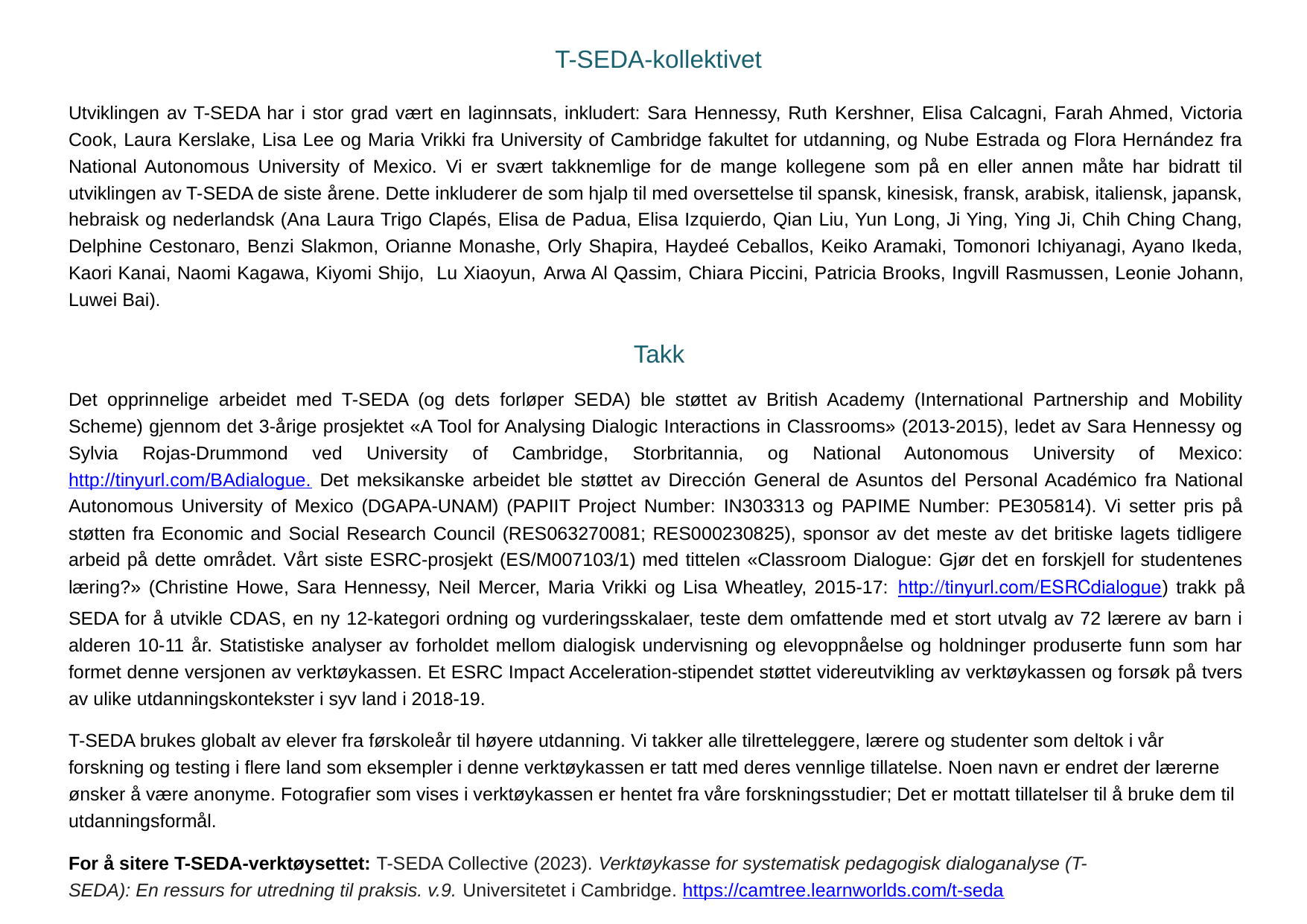

T-SEDA-kollektivet

Utviklingen av T-SEDA har i stor grad vært en laginnsats, inkludert: Sara Hennessy, Ruth Kershner, Elisa Calcagni, Farah Ahmed, Victoria Cook, Laura Kerslake, Lisa Lee og Maria Vrikki fra University of Cambridge fakultet for utdanning, og Nube Estrada og Flora Hernández fra National Autonomous University of Mexico. Vi er svært takknemlige for de mange kollegene som på en eller annen måte har bidratt til utviklingen av T-SEDA de siste årene. Dette inkluderer de som hjalp til med oversettelse til spansk, kinesisk, fransk, arabisk, italiensk, japansk, hebraisk og nederlandsk (Ana Laura Trigo Clapés, Elisa de Padua, Elisa Izquierdo, Qian Liu, Yun Long, Ji Ying, Ying Ji, Chih Ching Chang, Delphine Cestonaro, Benzi Slakmon, Orianne Monashe, Orly Shapira, Haydeé Ceballos, Keiko Aramaki, Tomonori Ichiyanagi, Ayano Ikeda, Kaori Kanai, Naomi Kagawa, Kiyomi Shijo,  Lu Xiaoyun, Arwa Al Qassim, Chiara Piccini, Patricia Brooks, Ingvill Rasmussen, Leonie Johann, Luwei Bai).

Takk

Det opprinnelige arbeidet med T-SEDA (og dets forløper SEDA) ble støttet av British Academy (International Partnership and Mobility Scheme) gjennom det 3-årige prosjektet «A Tool for Analysing Dialogic Interactions in Classrooms» (2013-2015), ledet av Sara Hennessy og Sylvia Rojas-Drummond ved University of Cambridge, Storbritannia, og National Autonomous University of Mexico: http://tinyurl.com/BAdialogue. Det meksikanske arbeidet ble støttet av Dirección General de Asuntos del Personal Académico fra National Autonomous University of Mexico (DGAPA-UNAM) (PAPIIT Project Number: IN303313 og PAPIME Number: PE305814). Vi setter pris på støtten fra Economic and Social Research Council (RES063270081; RES000230825), sponsor av det meste av det britiske lagets tidligere arbeid på dette området. Vårt siste ESRC-prosjekt (ES/M007103/1) med tittelen «Classroom Dialogue: Gjør det en forskjell for studentenes læring?» (Christine Howe, Sara Hennessy, Neil Mercer, Maria Vrikki og Lisa Wheatley, 2015-17: http://tinyurl.com/ESRCdialogue) trakk på SEDA for å utvikle CDAS, en ny 12-kategori ordning og vurderingsskalaer, teste dem omfattende med et stort utvalg av 72 lærere av barn i alderen 10-11 år. Statistiske analyser av forholdet mellom dialogisk undervisning og elevoppnåelse og holdninger produserte funn som har formet denne versjonen av verktøykassen. Et ESRC Impact Acceleration-stipendet støttet videreutvikling av verktøykassen og forsøk på tvers av ulike utdanningskontekster i syv land i 2018-19.

T-SEDA brukes globalt av elever fra førskoleår til høyere utdanning. Vi takker alle tilretteleggere, lærere og studenter som deltok i vår forskning og testing i flere land som eksempler i denne verktøykassen er tatt med deres vennlige tillatelse. Noen navn er endret der lærerne ønsker å være anonyme. Fotografier som vises i verktøykassen er hentet fra våre forskningsstudier; Det er mottatt tillatelser til å bruke dem til utdanningsformål.

For å sitere T-SEDA-verktøysettet: T-SEDA Collective (2023). Verktøykasse for systematisk pedagogisk dialoganalyse (T-SEDA): En ressurs for utredning til praksis. v.9. Universitetet i Cambridge. https://camtree.learnworlds.com/t-seda